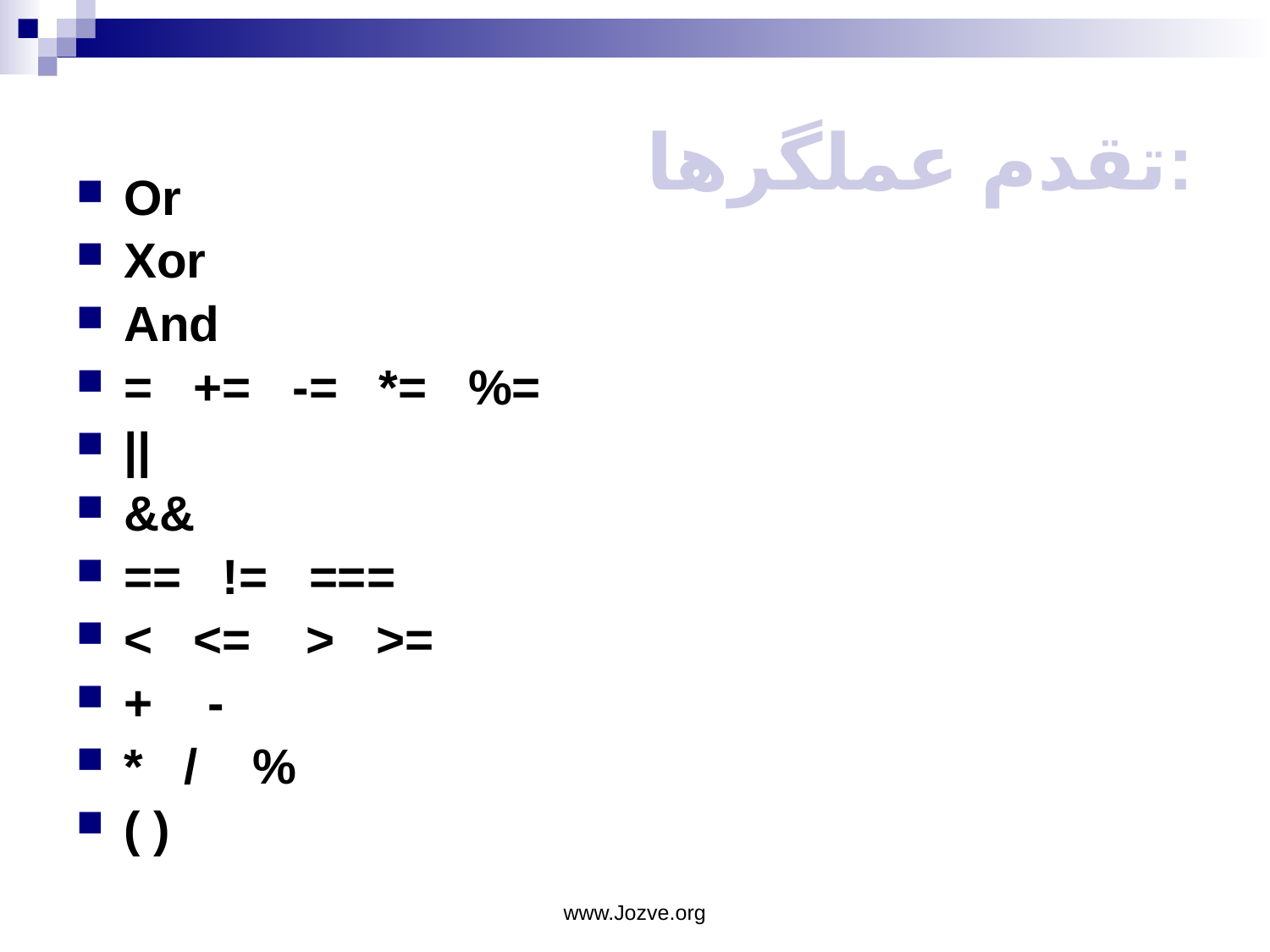

# تقدم عملگرها:
Or
Xor
And
=   +=   -=   *=   %=
||
&&
==   !=   ===
<   <=    >   >=
+    -
*   /    %
( )
www.Jozve.org